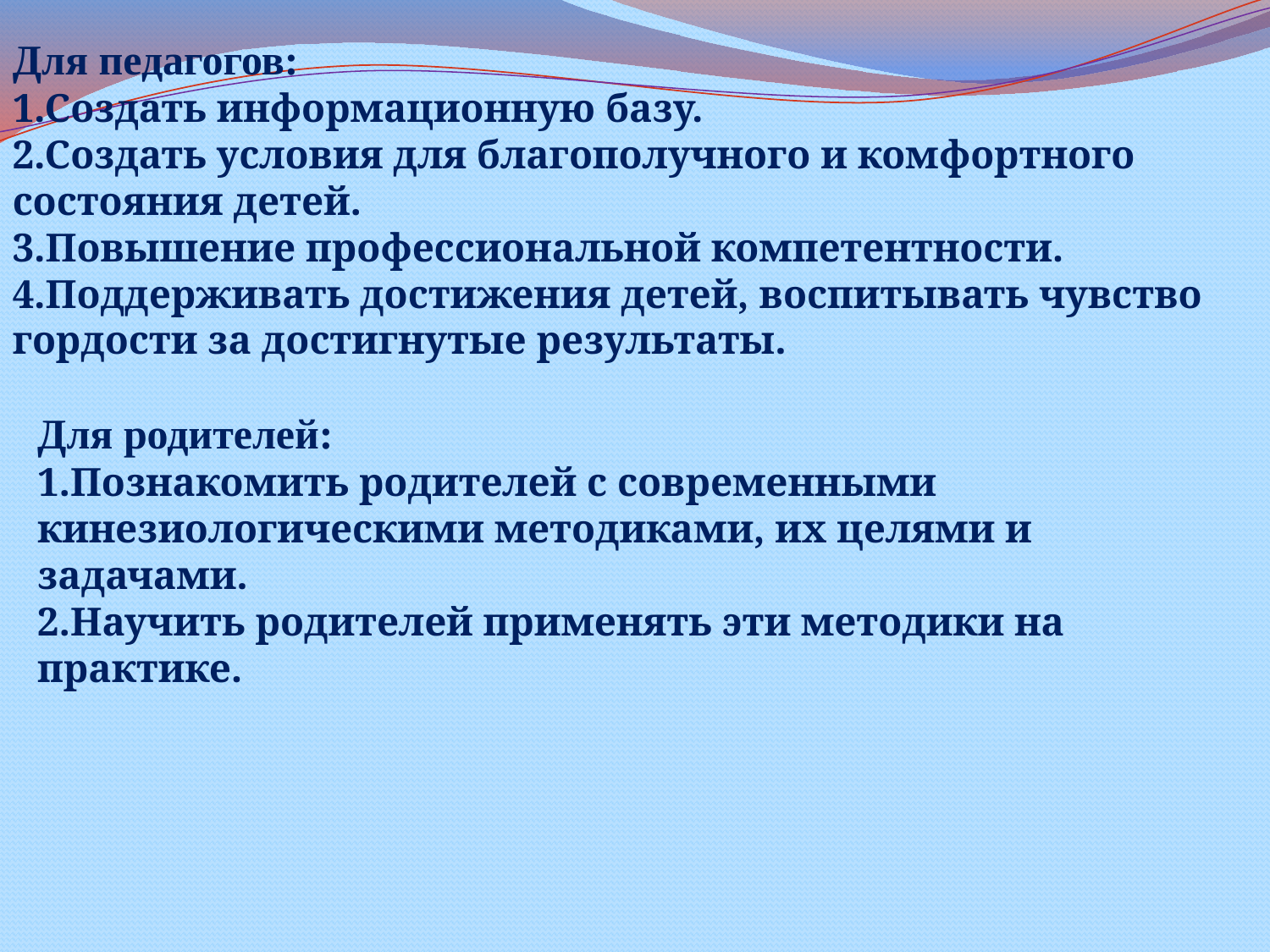

Для педагогов:
1.Создать информационную базу.
2.Создать условия для благополучного и комфортного состояния детей.
3.Повышение профессиональной компетентности.
4.Поддерживать достижения детей, воспитывать чувство гордости за достигнутые результаты.

Для родителей:
1.Познакомить родителей с современными кинезиологическими методиками, их целями и задачами.
2.Научить родителей применять эти методики на практике.